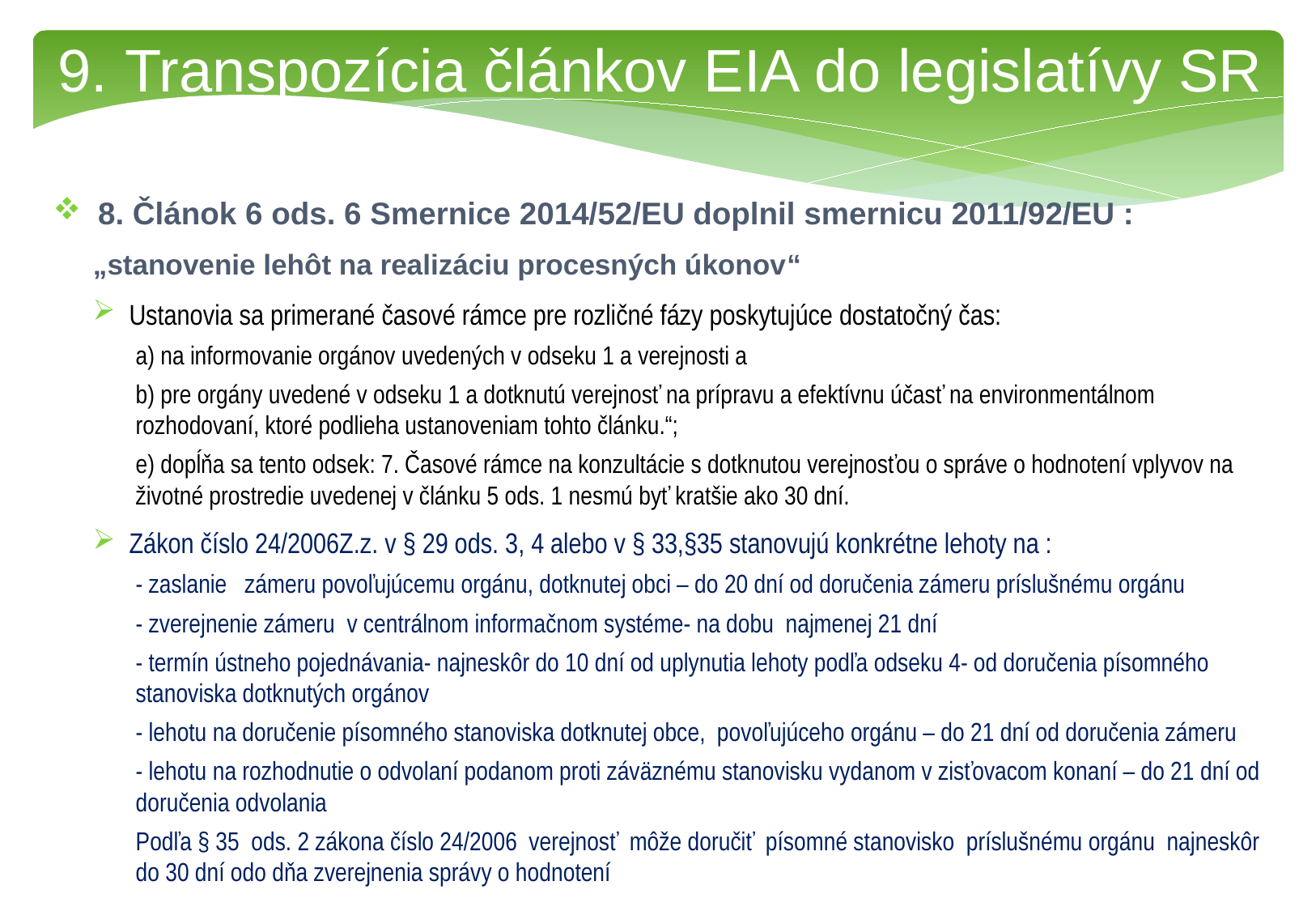

9. Transpozícia článkov EIA do legislatívy SR
 8. Článok 6 ods. 6 Smernice 2014/52/EU doplnil smernicu 2011/92/EU :
„stanovenie lehôt na realizáciu procesných úkonov“
Ustanovia sa primerané časové rámce pre rozličné fázy poskytujúce dostatočný čas:
a) na informovanie orgánov uvedených v odseku 1 a verejnosti a
b) pre orgány uvedené v odseku 1 a dotknutú verejnosť na prípravu a efektívnu účasť na environmentálnom rozhodovaní, ktoré podlieha ustanoveniam tohto článku.“;
e) dopĺňa sa tento odsek: 7. Časové rámce na konzultácie s dotknutou verejnosťou o správe o hodnotení vplyvov na životné prostredie uvedenej v článku 5 ods. 1 nesmú byť kratšie ako 30 dní.
Zákon číslo 24/2006Z.z. v § 29 ods. 3, 4 alebo v § 33,§35 stanovujú konkrétne lehoty na :
- zaslanie   zámeru povoľujúcemu orgánu, dotknutej obci – do 20 dní od doručenia zámeru príslušnému orgánu
- zverejnenie zámeru  v centrálnom informačnom systéme- na dobu  najmenej 21 dní
- termín ústneho pojednávania- najneskôr do 10 dní od uplynutia lehoty podľa odseku 4- od doručenia písomného stanoviska dotknutých orgánov
- lehotu na doručenie písomného stanoviska dotknutej obce,  povoľujúceho orgánu – do 21 dní od doručenia zámeru
- lehotu na rozhodnutie o odvolaní podanom proti záväznému stanovisku vydanom v zisťovacom konaní – do 21 dní od doručenia odvolania
Podľa § 35  ods. 2 zákona číslo 24/2006  verejnosť  môže doručiť  písomné stanovisko  príslušnému orgánu  najneskôr do 30 dní odo dňa zverejnenia správy o hodnotení